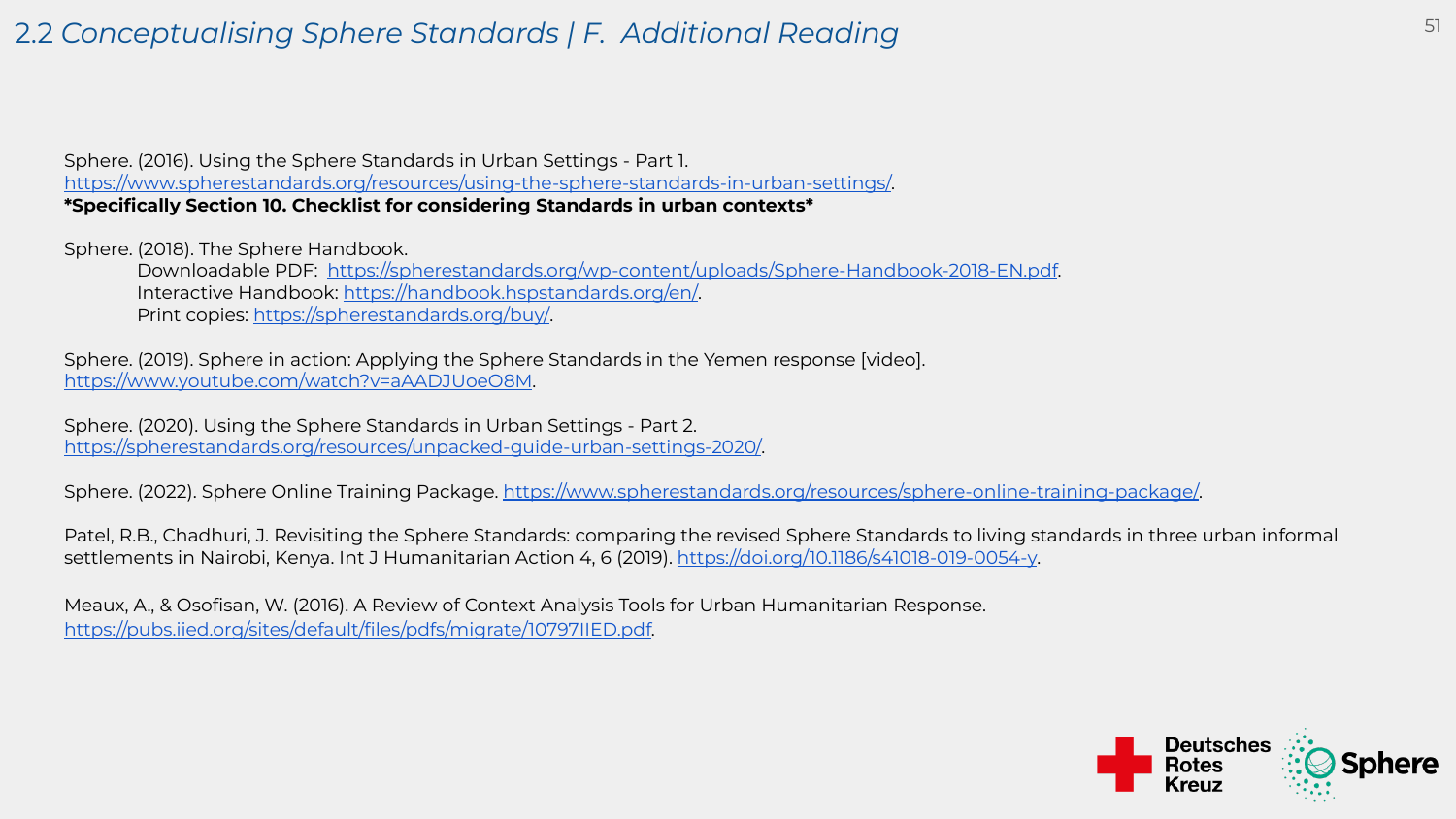

# 2.2 Conceptualising Sphere Standards | F.  Additional Reading
51
Sphere. (2016). Using the Sphere Standards in Urban Settings - Part 1. https://www.spherestandards.org/resources/using-the-sphere-standards-in-urban-settings/.
*Specifically Section 10. Checklist for considering Standards in urban contexts*

Sphere. (2018). The Sphere Handbook.
Downloadable PDF:  https://spherestandards.org/wp-content/uploads/Sphere-Handbook-2018-EN.pdf.
Interactive Handbook: https://handbook.hspstandards.org/en/.
Print copies: https://spherestandards.org/buy/.

Sphere. (2019). Sphere in action: Applying the Sphere Standards in the Yemen response [video]. https://www.youtube.com/watch?v=aAADJUoeO8M.

Sphere. (2020). Using the Sphere Standards in Urban Settings - Part 2. https://spherestandards.org/resources/unpacked-guide-urban-settings-2020/.

Sphere. (2022). Sphere Online Training Package. https://www.spherestandards.org/resources/sphere-online-training-package/.

Patel, R.B., Chadhuri, J. Revisiting the Sphere Standards: comparing the revised Sphere Standards to living standards in three urban informal settlements in Nairobi, Kenya. Int J Humanitarian Action 4, 6 (2019). https://doi.org/10.1186/s41018-019-0054-y.

Meaux, A., & Osofisan, W. (2016). A Review of Context Analysis Tools for Urban Humanitarian Response. https://pubs.iied.org/sites/default/files/pdfs/migrate/10797IIED.pdf.